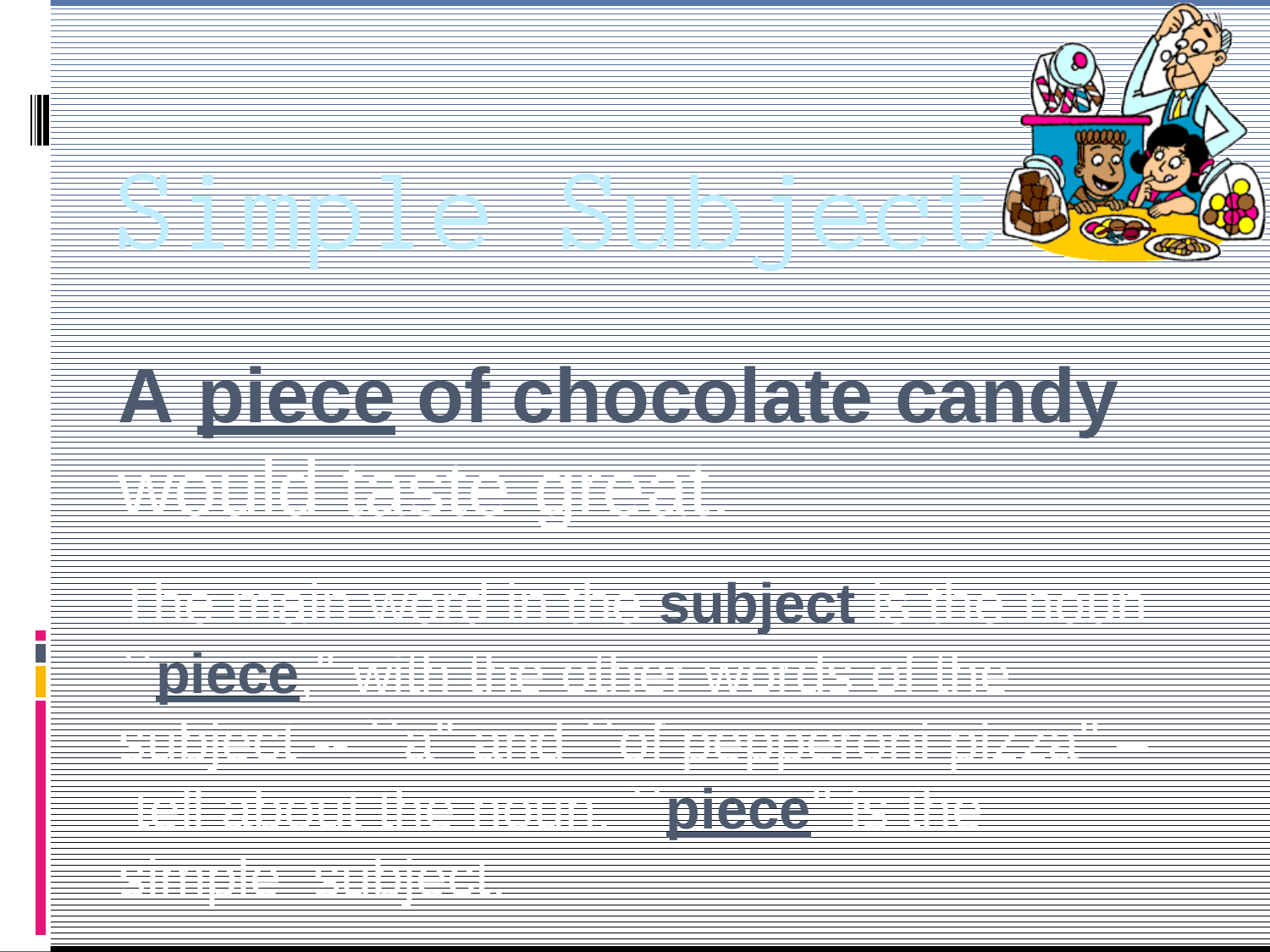

# Simple Subject
A	piece of chocolate candy
would taste	great.
The main word in the subject is the noun
``piece,'' with the other words of the  subject -- ``a'' and ``of pepperoni pizza'' –  tell about the noun. ``piece'' is the simple  subject.